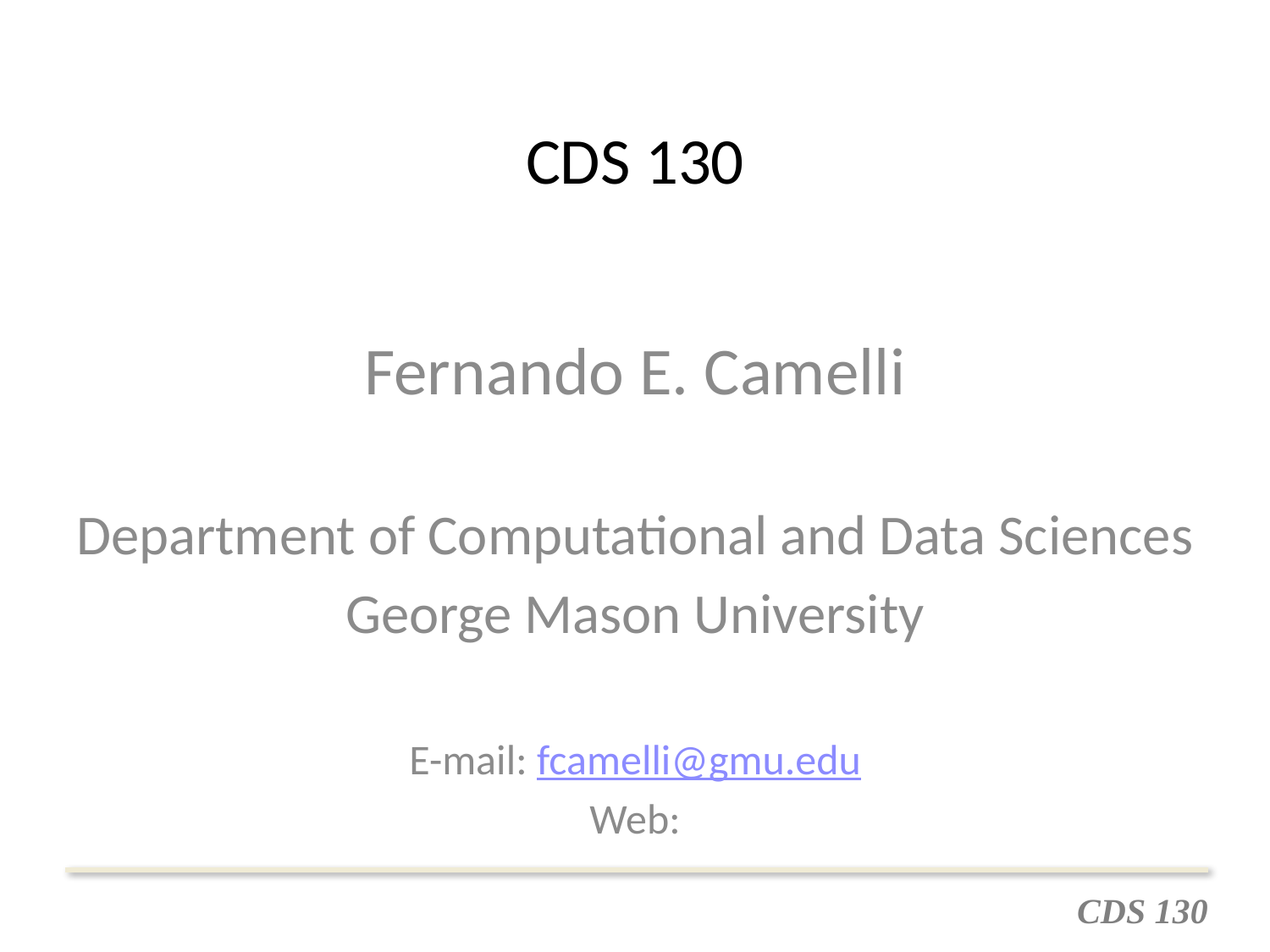

# CDS 130
Fernando E. Camelli

Department of Computational and Data Sciences
George Mason University

E-mail: fcamelli@gmu.edu
Web: